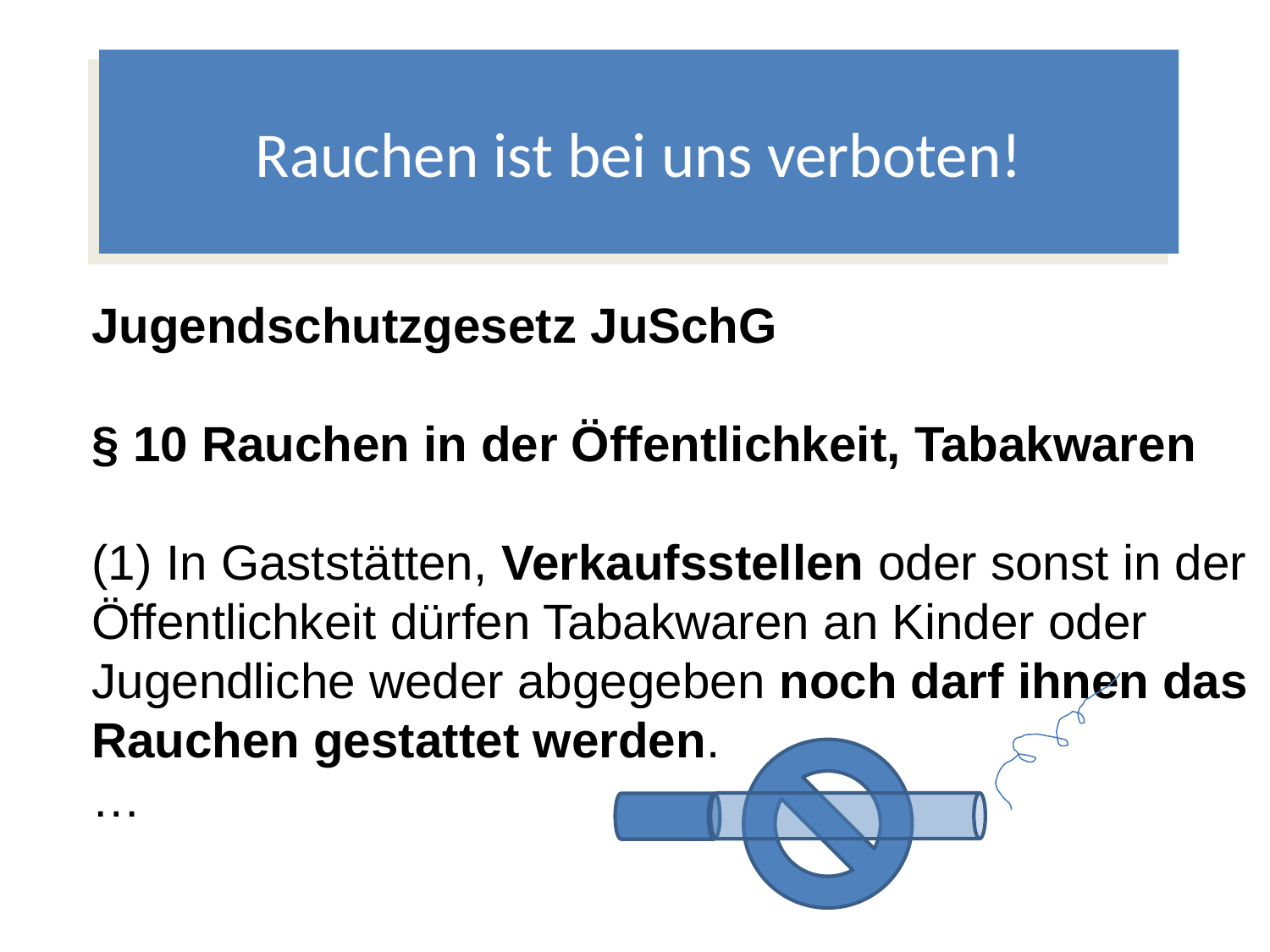

Rauchen ist bei uns verboten!
Jugendschutzgesetz JuSchG

§ 10 Rauchen in der Öffentlichkeit, Tabakwaren

(1) In Gaststätten, Verkaufsstellen oder sonst in der Öffentlichkeit dürfen Tabakwaren an Kinder oder Jugendliche weder abgegeben noch darf ihnen das Rauchen gestattet werden.
…